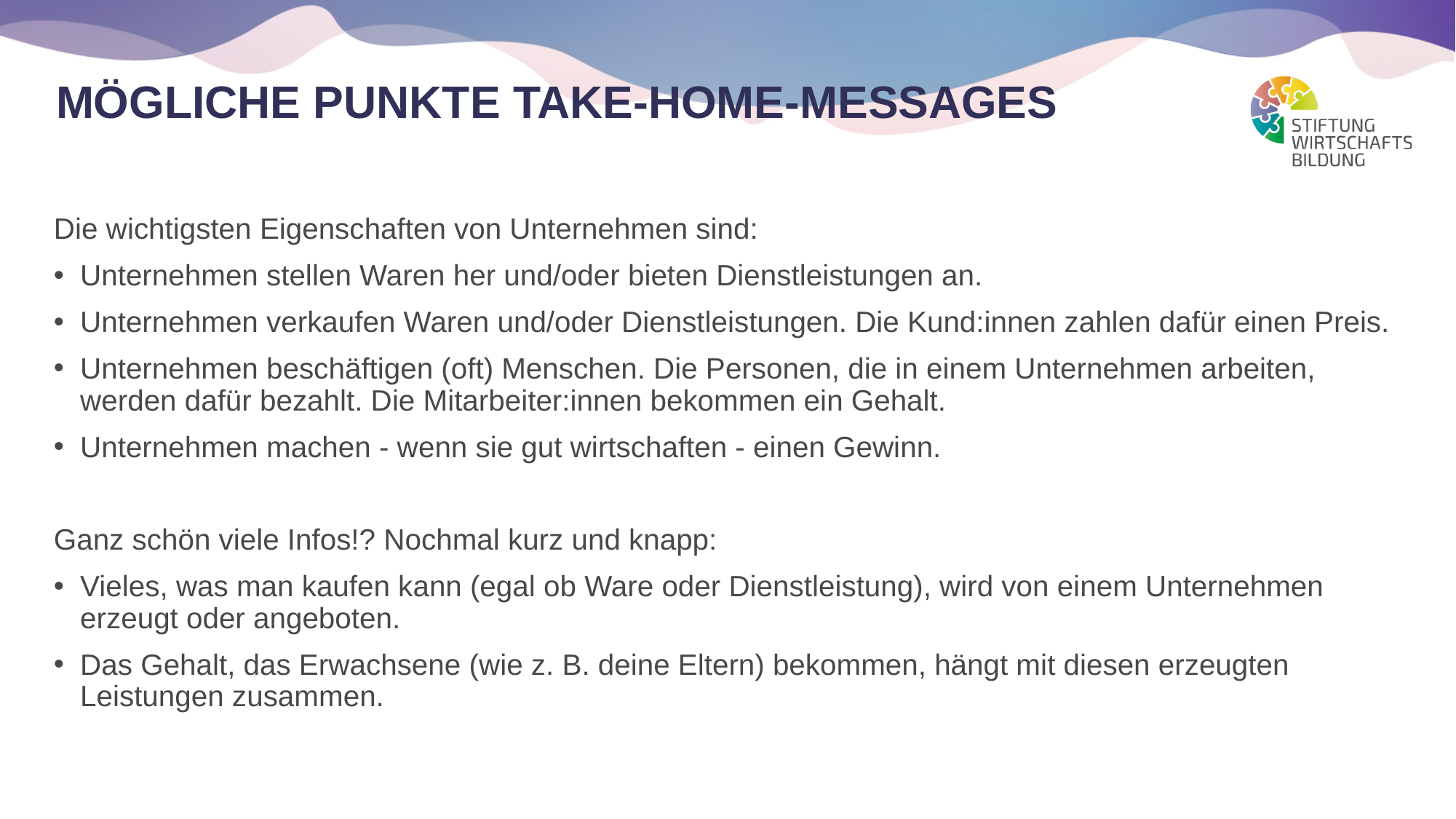

# Mögliche Punkte Take-Home-Messages
Die wichtigsten Eigenschaften von Unternehmen sind:
Unternehmen stellen Waren her und/oder bieten Dienstleistungen an.
Unternehmen verkaufen Waren und/oder Dienstleistungen. Die Kund:innen zahlen dafür einen Preis.
Unternehmen beschäftigen (oft) Menschen. Die Personen, die in einem Unternehmen arbeiten, werden dafür bezahlt. Die Mitarbeiter:innen bekommen ein Gehalt.
Unternehmen machen - wenn sie gut wirtschaften - einen Gewinn.

Ganz schön viele Infos!? Nochmal kurz und knapp:
Vieles, was man kaufen kann (egal ob Ware oder Dienstleistung), wird von einem Unternehmen erzeugt oder angeboten.
Das Gehalt, das Erwachsene (wie z. B. deine Eltern) bekommen, hängt mit diesen erzeugten Leistungen zusammen.